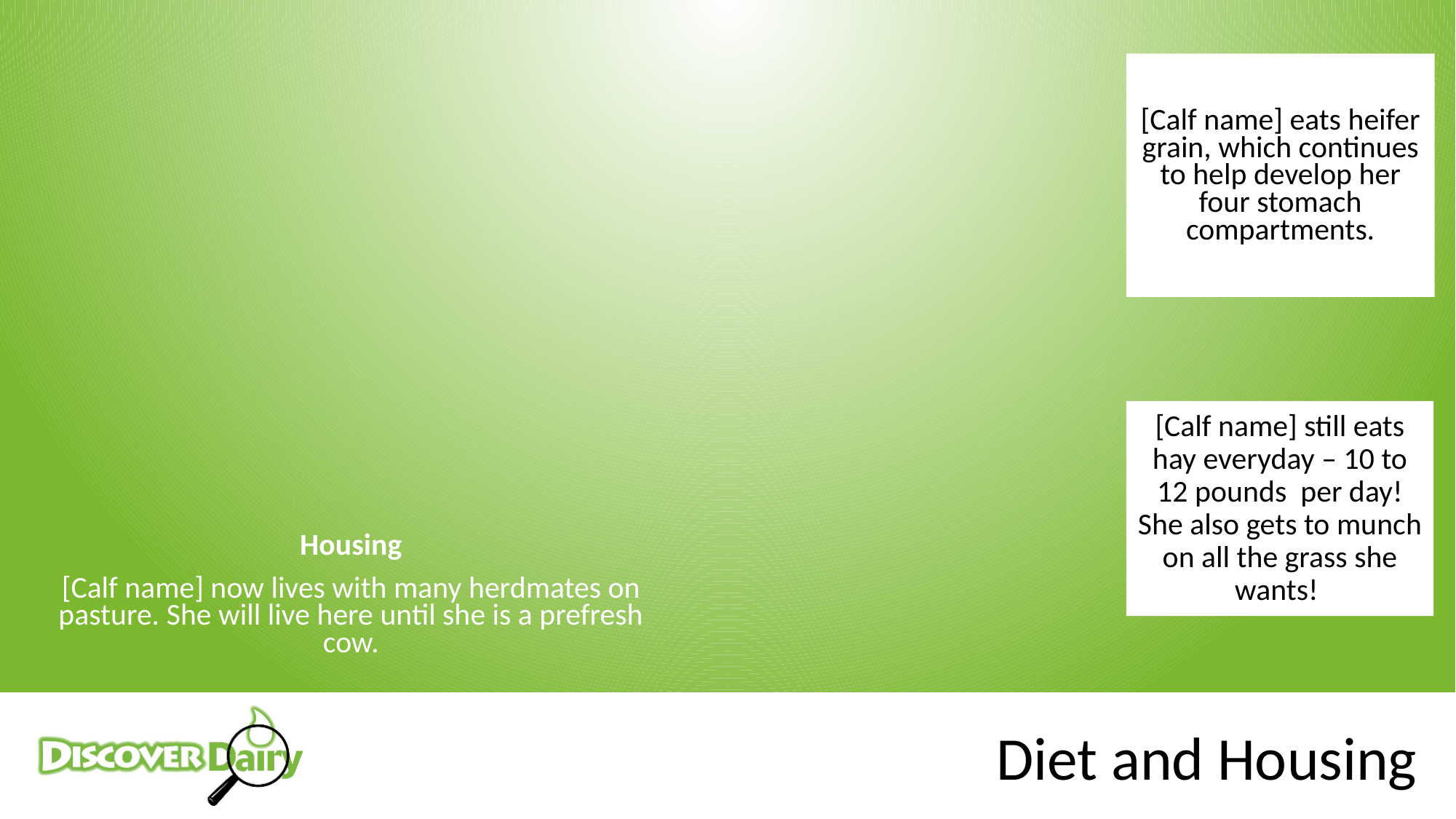

[Calf name] eats heifer grain, which continues to help develop her four stomach compartments.

[Calf name] still eats hay everyday – 10 to 12 pounds  per day! She also gets to munch on all the grass she wants!
Housing
[Calf name] now lives with many herdmates on pasture. She will live here until she is a prefresh cow.